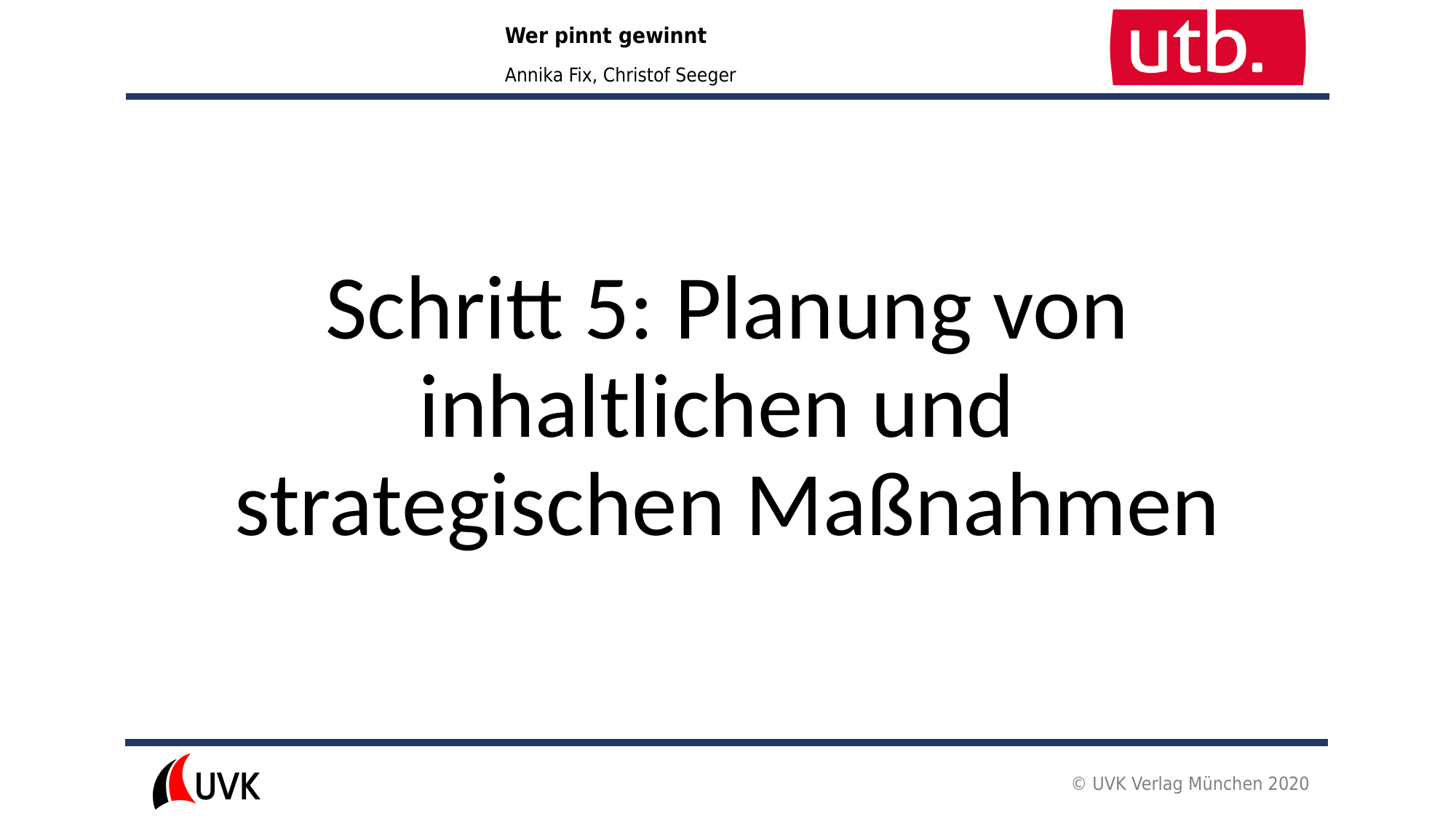

# Schritt 5: Planung von inhaltlichen und strategischen Maßnahmen